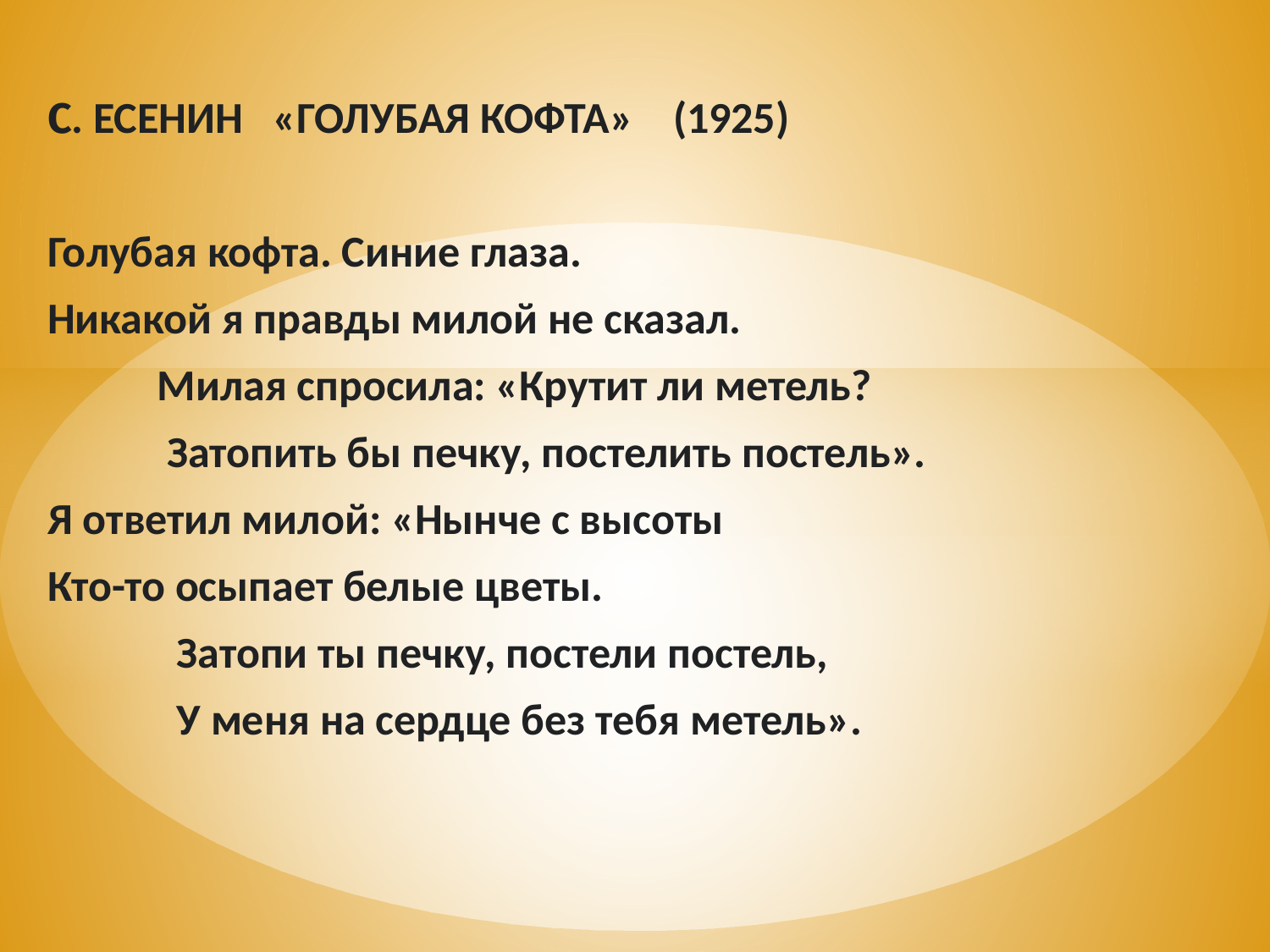

С. ЕСЕНИН   «ГОЛУБАЯ КОФТА»    (1925)

Голубая кофта. Синие глаза.
Никакой я правды милой не сказал.
           Милая спросила: «Крутит ли метель?
            Затопить бы печку, постелить постель».
Я ответил милой: «Нынче с высоты
Кто-то осыпает белые цветы.
             Затопи ты печку, постели постель,
             У меня на сердце без тебя метель».